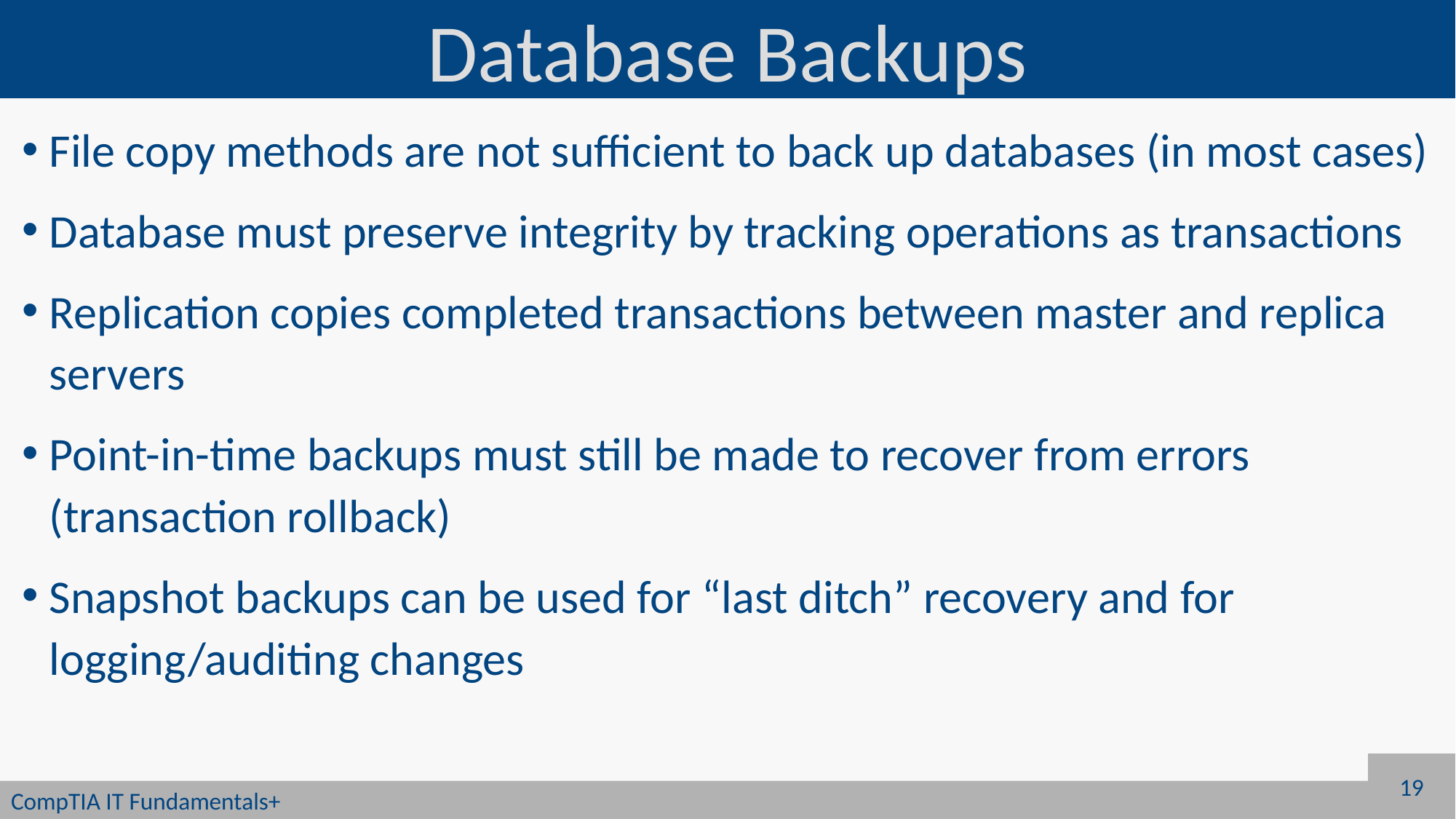

# Database Backups
File copy methods are not sufficient to back up databases (in most cases)
Database must preserve integrity by tracking operations as transactions
Replication copies completed transactions between master and replica servers
Point-in-time backups must still be made to recover from errors (transaction rollback)
Snapshot backups can be used for “last ditch” recovery and for logging/auditing changes
19
CompTIA IT Fundamentals+